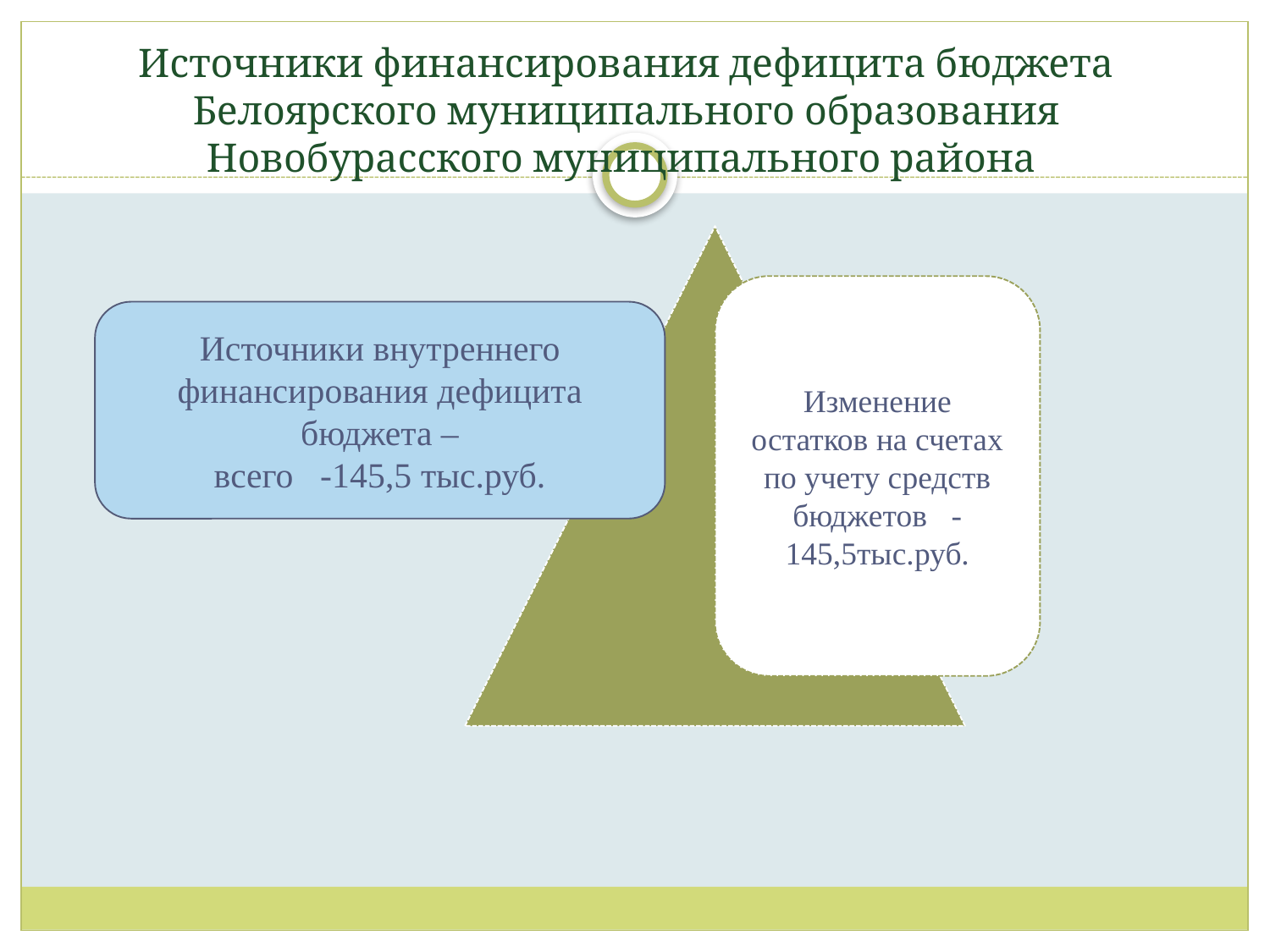

# Источники финансирования дефицита бюджета Белоярского муниципального образования Новобурасского муниципального района
Изменение остатков на счетах по учету средств бюджетов   -145,5тыс.руб.
Источники внутреннего финансирования дефицита бюджета –
всего   -145,5 тыс.руб.